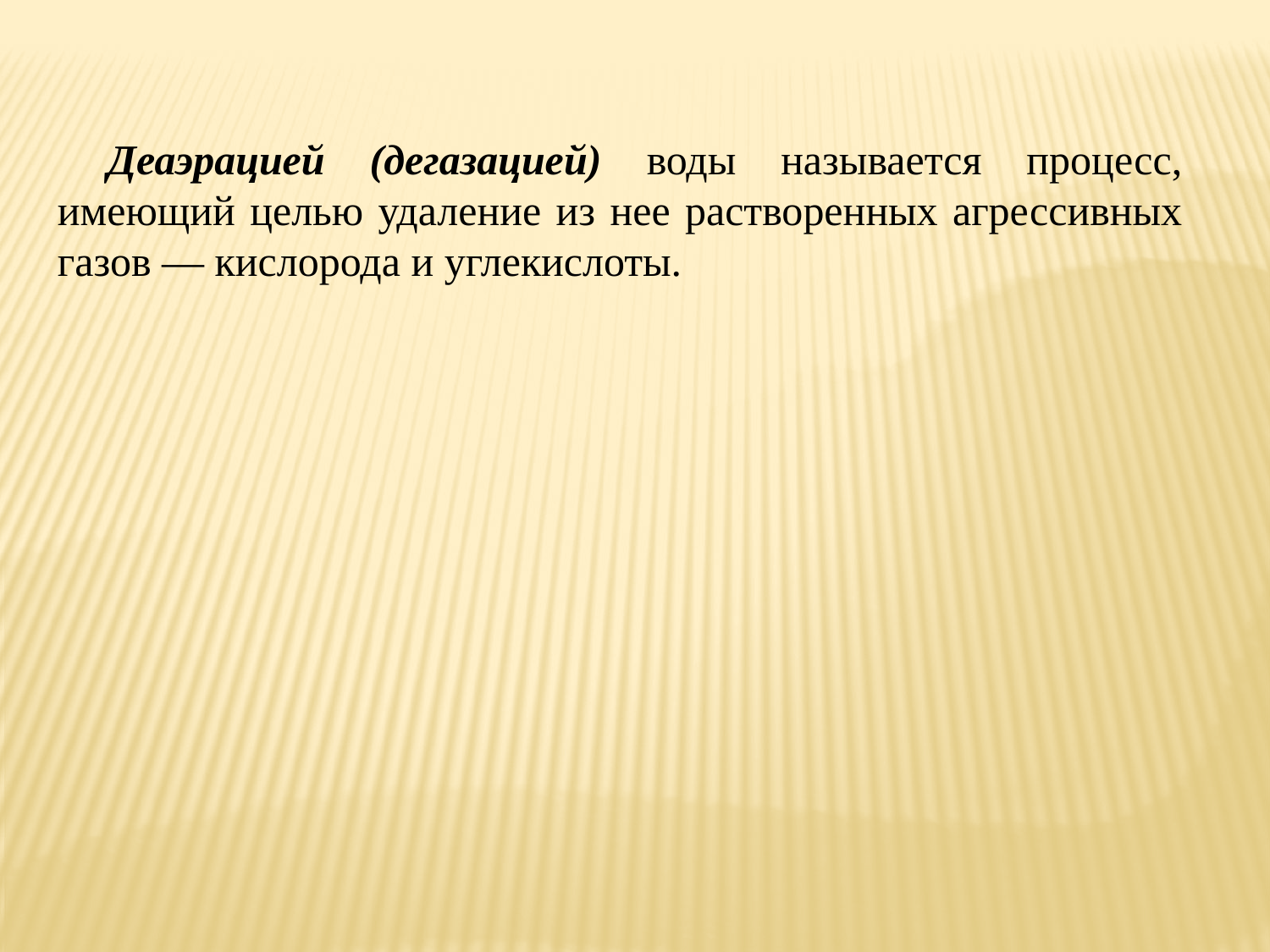

Деаэрацией (дегазацией) воды называется процесс, имеющий целью удаление из нее растворенных агрессивных газов — кислорода и углекислоты.